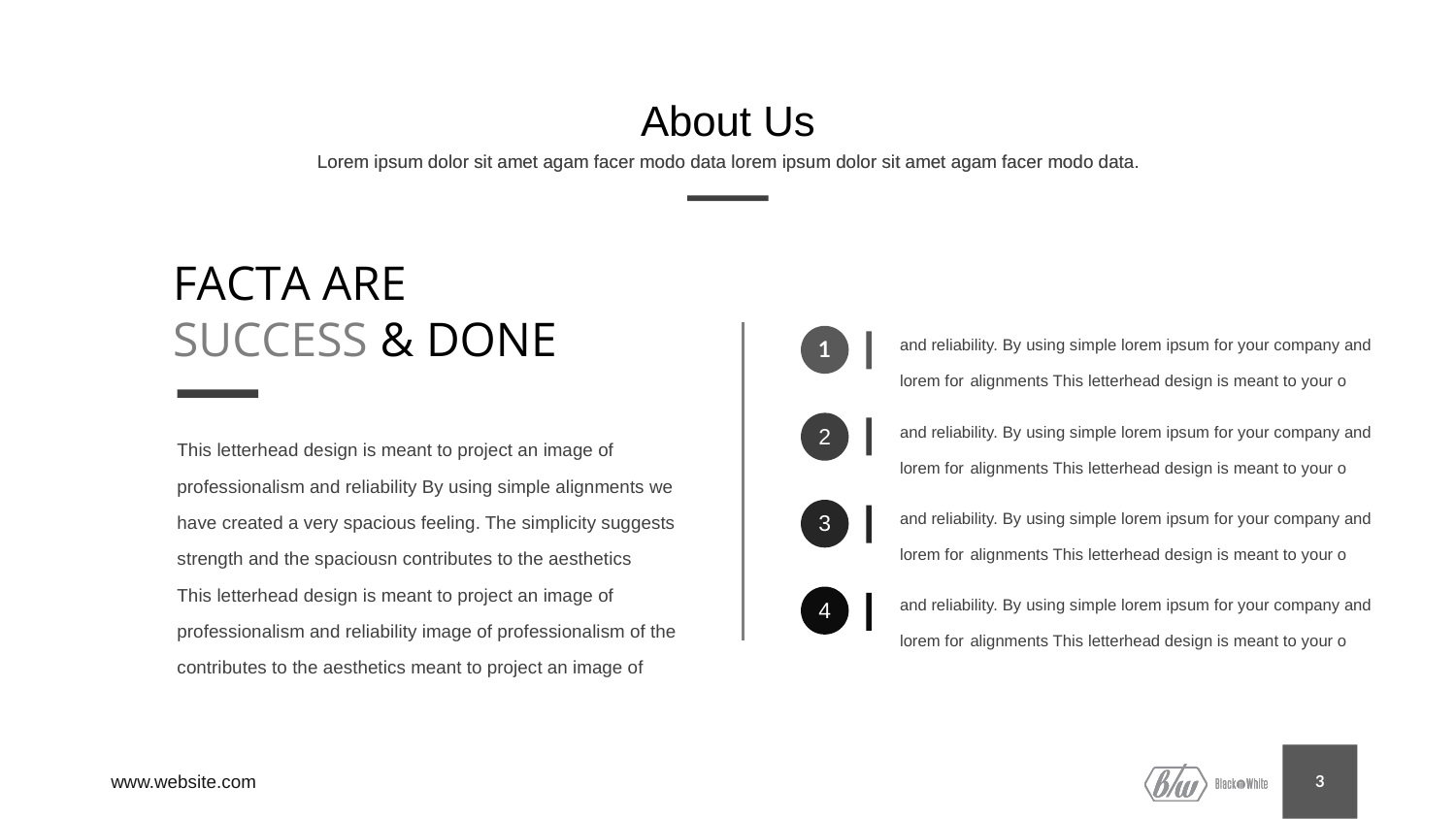

# About Us

Lorem ipsum dolor sit amet agam facer modo data lorem ipsum dolor sit amet agam facer modo data.

FACTA ARE
SUCCESS & DONE
and reliability. By using simple lorem ipsum for your company and lorem for alignments This letterhead design is meant to your o

1

and reliability. By using simple lorem ipsum for your company and lorem for alignments This letterhead design is meant to your o

2

This letterhead design is meant to project an image of professionalism and reliability By using simple alignments we have created a very spacious feeling. The simplicity suggests strength and the spaciousn contributes to the aesthetics
This letterhead design is meant to project an image of professionalism and reliability image of professionalism of the
contributes to the aesthetics meant to project an image of
and reliability. By using simple lorem ipsum for your company and lorem for alignments This letterhead design is meant to your o

3

and reliability. By using simple lorem ipsum for your company and lorem for alignments This letterhead design is meant to your o

4

www.website.com